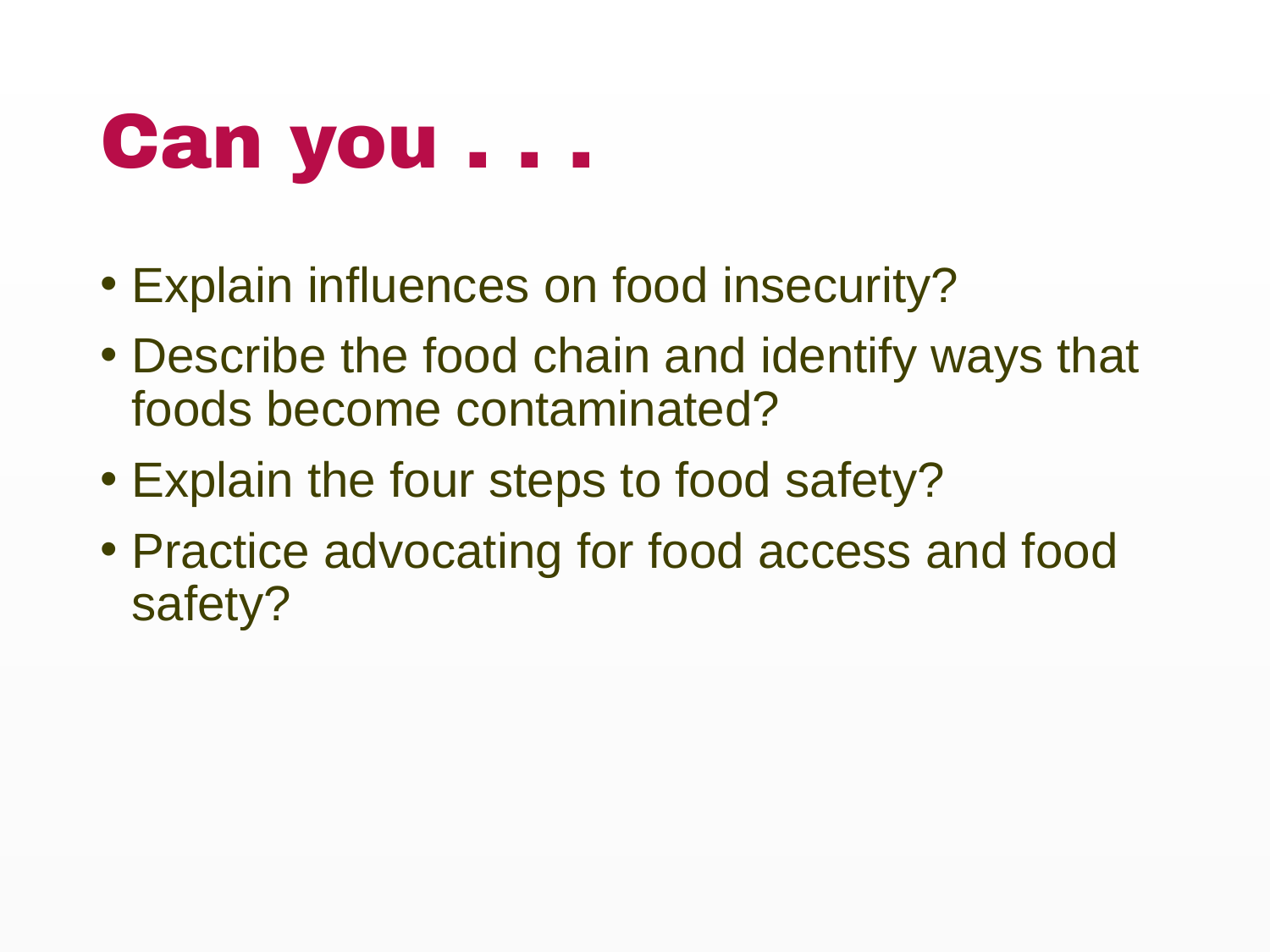

# Can you . . .
Explain influences on food insecurity?
Describe the food chain and identify ways that foods become contaminated?
Explain the four steps to food safety?
Practice advocating for food access and food safety?